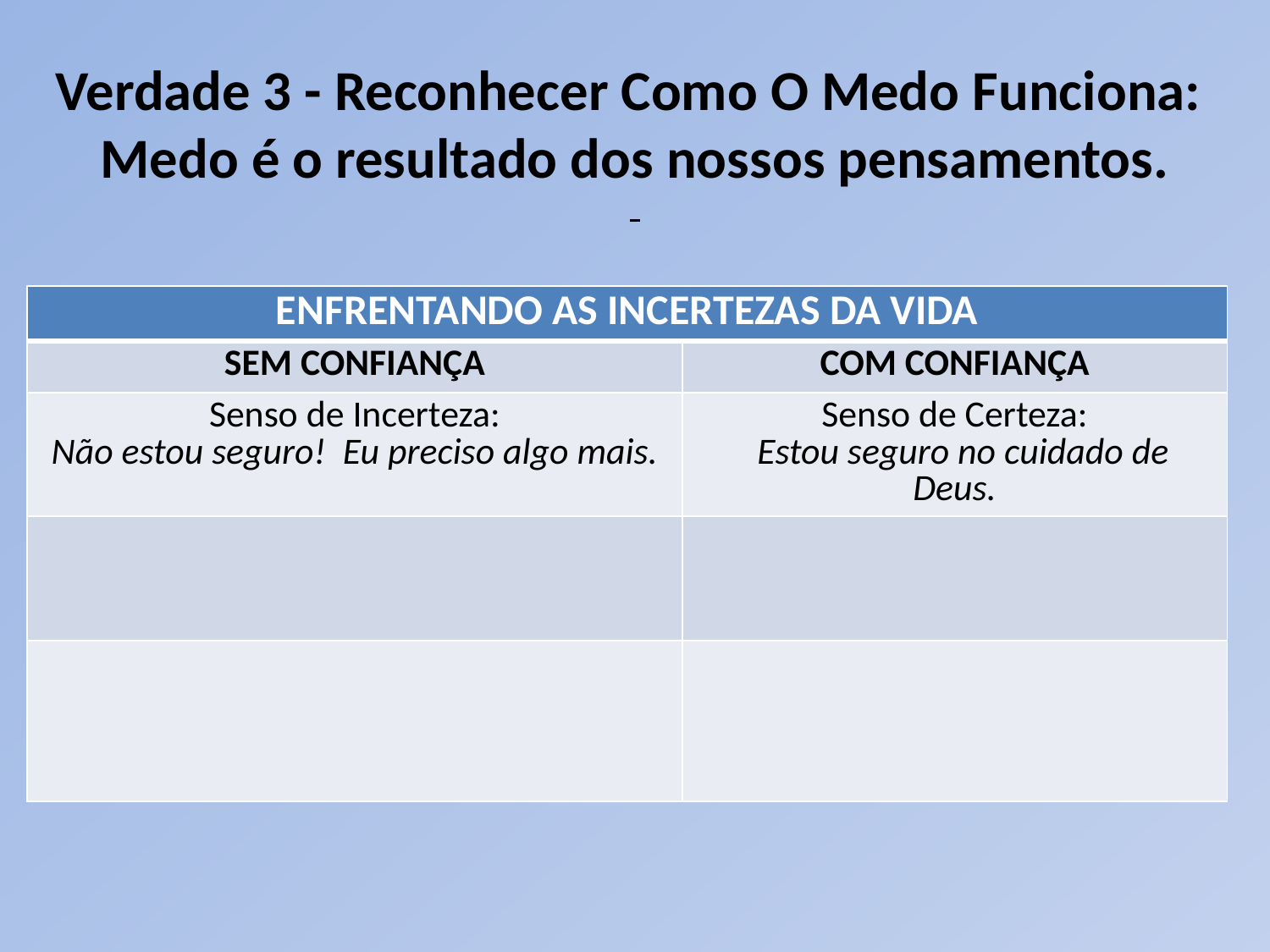

# Verdade 3 - Reconhecer Como O Medo Funciona:  Medo é o resultado dos nossos pensamentos.

| ENFRENTANDO AS INCERTEZAS DA VIDA |  |
| --- | --- |
| SEM CONFIANÇA | COM CONFIANÇA |
| Senso de Incerteza: Não estou seguro! Eu preciso algo mais. | Senso de Certeza:   Estou seguro no cuidado de Deus. |
|  |  |
|  |  |